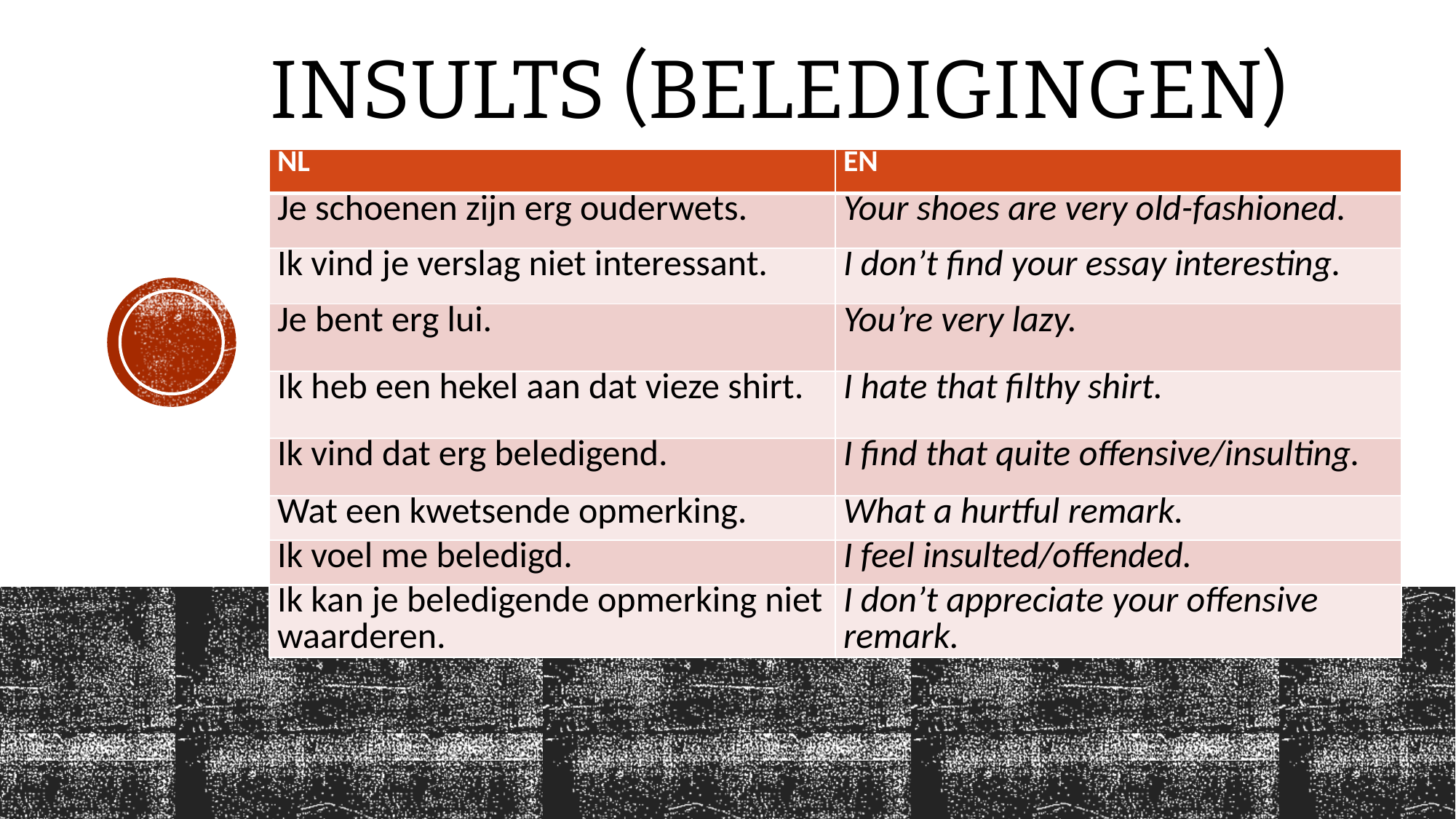

# Insults (beledigingen)

| NL | EN |
| --- | --- |
| Je schoenen zijn erg ouderwets. | Your shoes are very old-fashioned. |
| Ik vind je verslag niet interessant. | I don’t find your essay interesting. |
| Je bent erg lui. | You’re very lazy. |
| Ik heb een hekel aan dat vieze shirt. | I hate that filthy shirt. |
| Ik vind dat erg beledigend. | I find that quite offensive/insulting. |
| Wat een kwetsende opmerking. | What a hurtful remark. |
| Ik voel me beledigd. | I feel insulted/offended. |
| Ik kan je beledigende opmerking niet waarderen. | I don’t appreciate your offensive remark. |